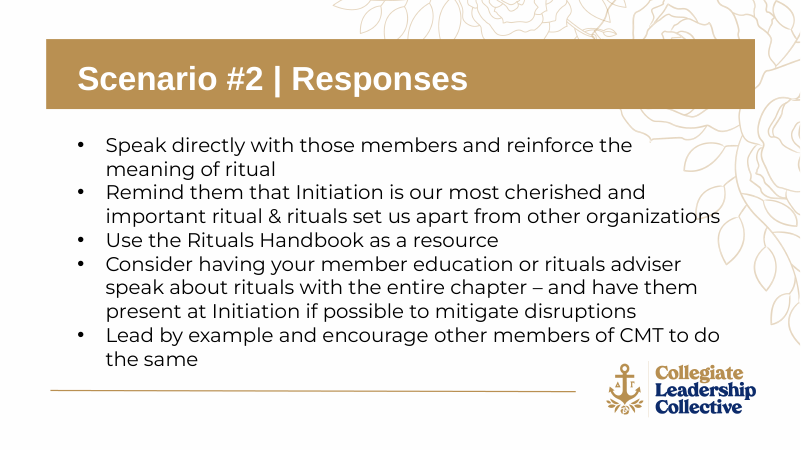

Scenario #2 | Responses
Speak directly with those members and reinforce the meaning of ritual
Remind them that Initiation is our most cherished and important ritual & rituals set us apart from other organizations
Use the Rituals Handbook as a resource
Consider having your member education or rituals adviser speak about rituals with the entire chapter – and have them present at Initiation if possible to mitigate disruptions
Lead by example and encourage other members of CMT to do the same